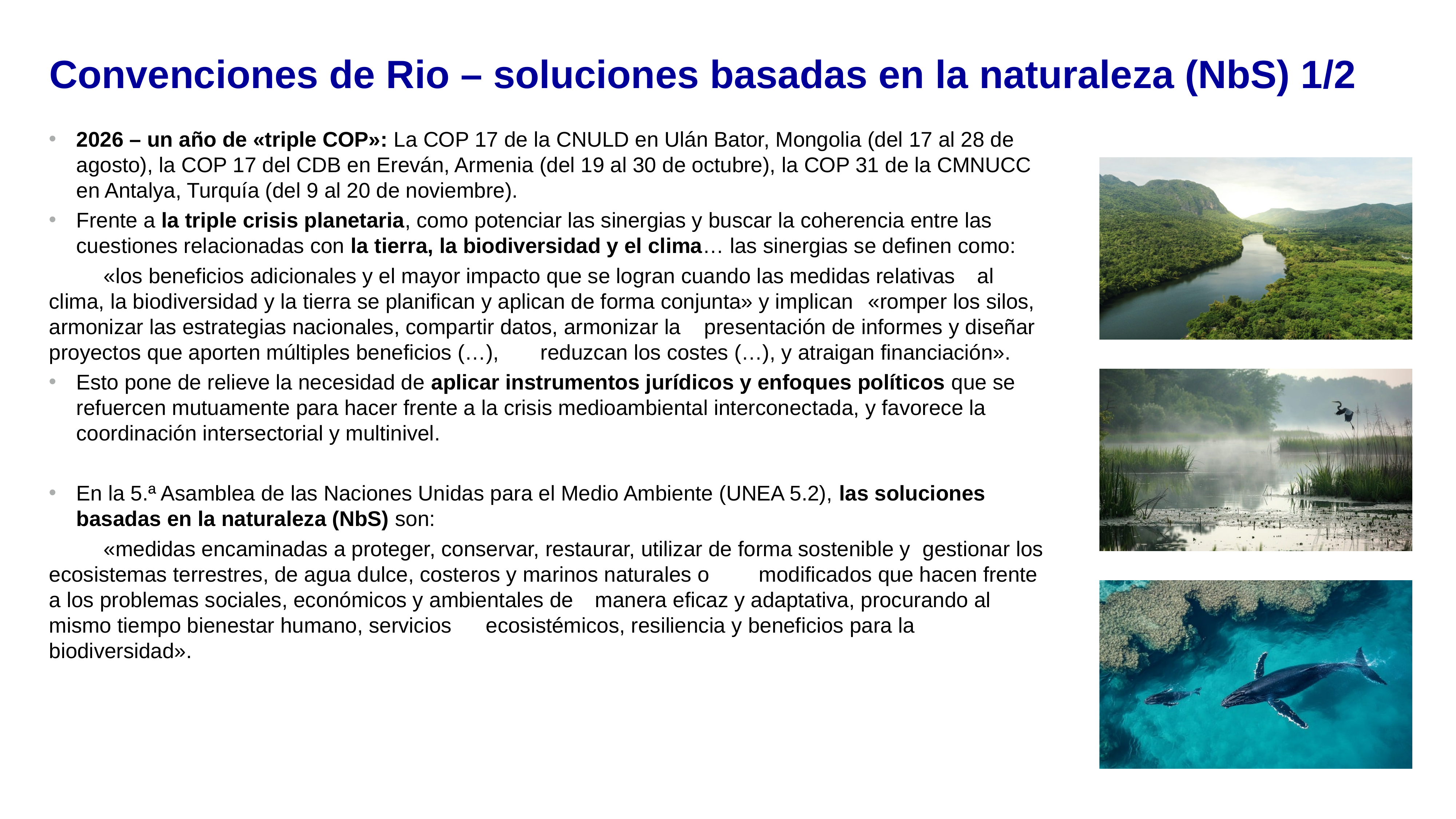

# Convenciones de Rio – soluciones basadas en la naturaleza (NbS) 1/2
2026 – un año de «triple COP»: La COP 17 de la CNULD en Ulán Bator, Mongolia (del 17 al 28 de agosto), la COP 17 del CDB en Ereván, Armenia (del 19 al 30 de octubre), la COP 31 de la CMNUCC en Antalya, Turquía (del 9 al 20 de noviembre).
Frente a la triple crisis planetaria, como potenciar las sinergias y buscar la coherencia entre las cuestiones relacionadas con la tierra, la biodiversidad y el clima… las sinergias se definen como:
	«los beneficios adicionales y el mayor impacto que se logran cuando las medidas relativas 	al clima, la biodiversidad y la tierra se planifican y aplican de forma conjunta» y implican 	«romper los silos, armonizar las estrategias nacionales, compartir datos, armonizar la 	presentación de informes y diseñar proyectos que aporten múltiples beneficios (…), 	reduzcan los costes (…), y atraigan financiación».
Esto pone de relieve la necesidad de aplicar instrumentos jurídicos y enfoques políticos que se refuercen mutuamente para hacer frente a la crisis medioambiental interconectada, y favorece la coordinación intersectorial y multinivel.

En la 5.ª Asamblea de las Naciones Unidas para el Medio Ambiente (UNEA 5.2), las soluciones basadas en la naturaleza (NbS) son:
	«medidas encaminadas a proteger, conservar, restaurar, utilizar de forma sostenible y 	gestionar los ecosistemas terrestres, de agua dulce, costeros y marinos naturales o 	modificados que hacen frente a los problemas sociales, económicos y ambientales de 	manera eficaz y adaptativa, procurando al mismo tiempo bienestar humano, servicios 	ecosistémicos, resiliencia y beneficios para la biodiversidad».